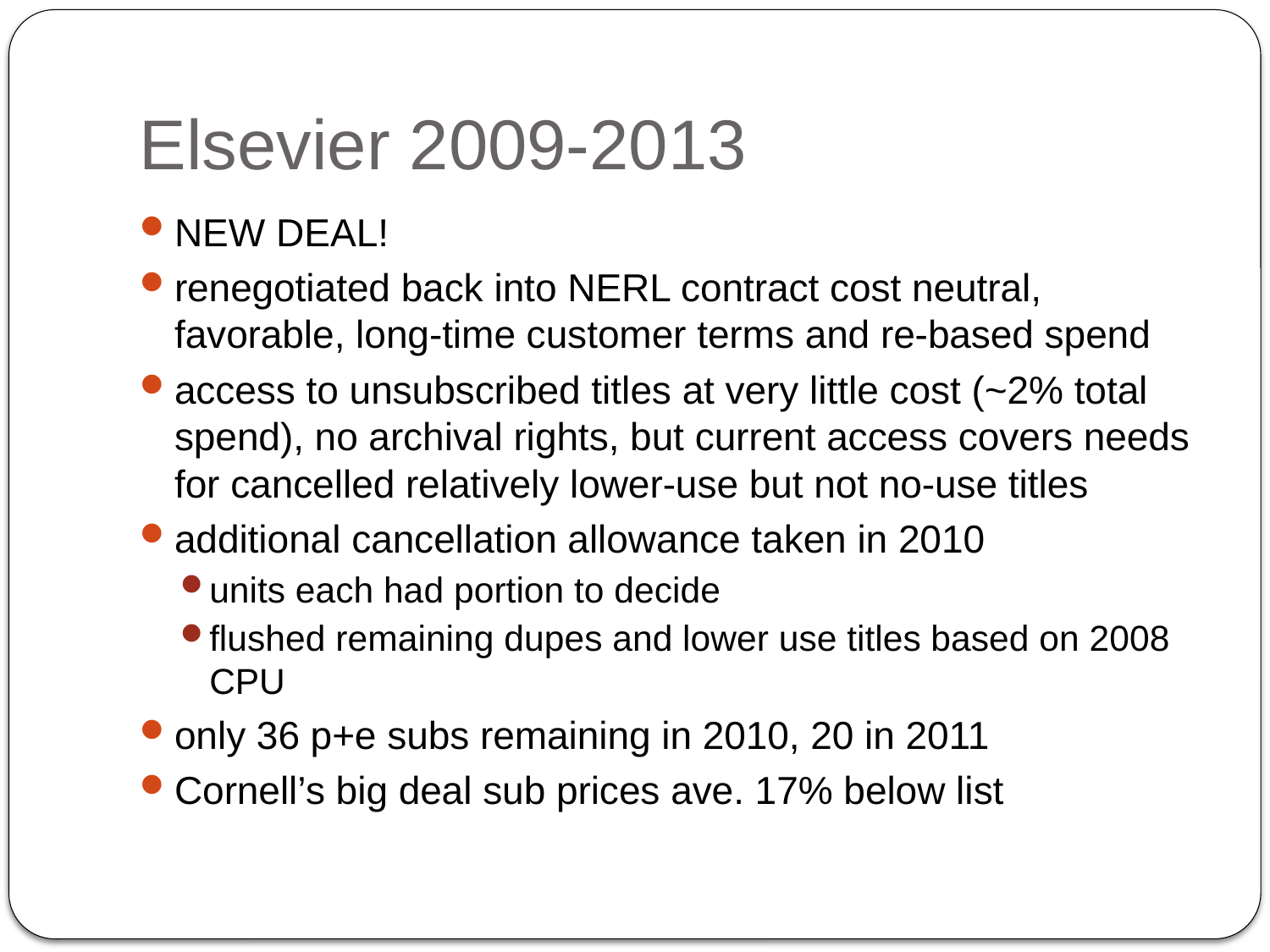

# Elsevier 2009-2013
NEW DEAL!
renegotiated back into NERL contract cost neutral, favorable, long-time customer terms and re-based spend
access to unsubscribed titles at very little cost (~2% total spend), no archival rights, but current access covers needs for cancelled relatively lower-use but not no-use titles
additional cancellation allowance taken in 2010
units each had portion to decide
flushed remaining dupes and lower use titles based on 2008 CPU
only 36 p+e subs remaining in 2010, 20 in 2011
Cornell’s big deal sub prices ave. 17% below list